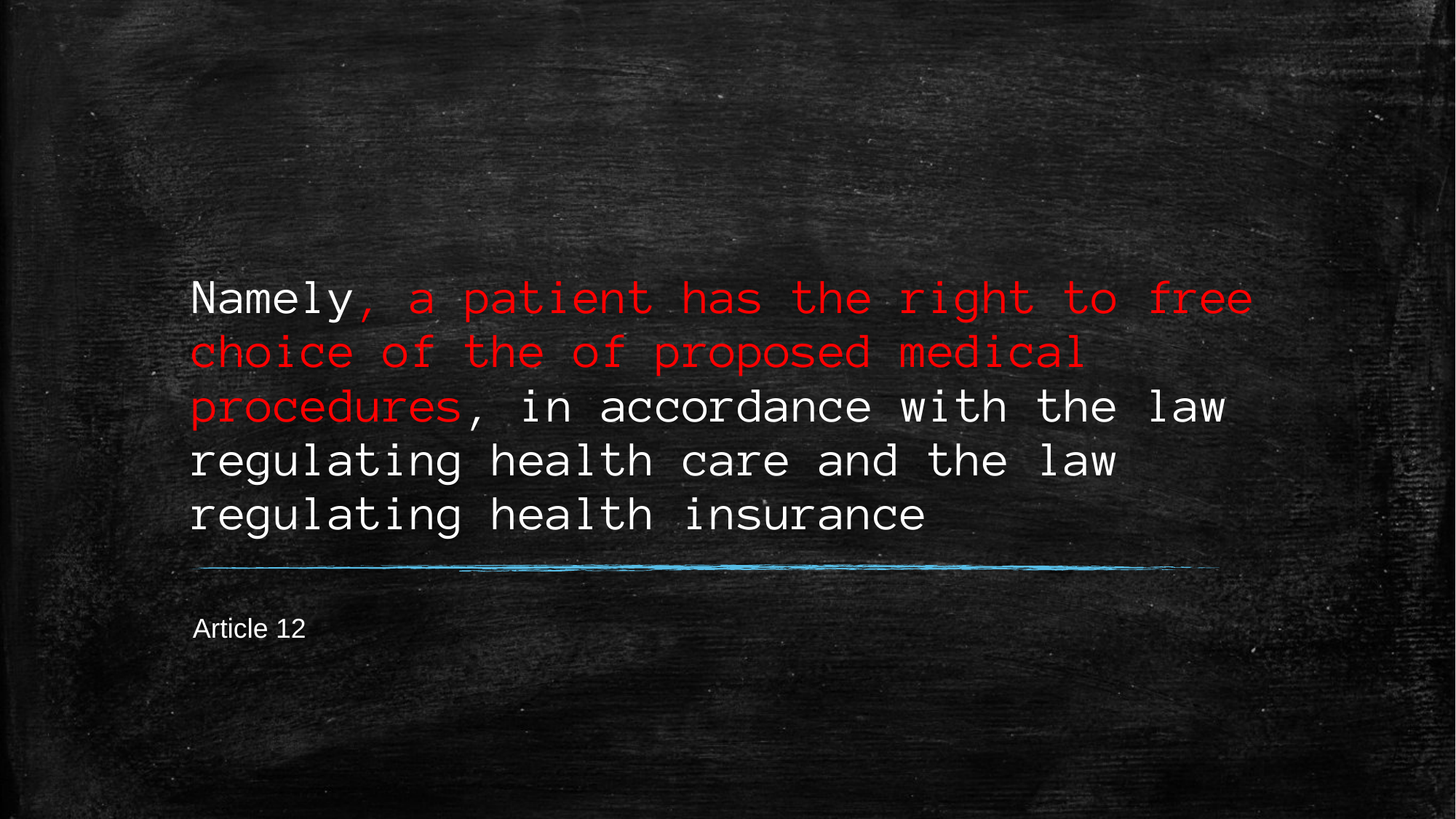

# Namely, a patient has the right to free choice of the of proposed medical procedures, in accordance with the law regulating health care and the law regulating health insurance
Article 12